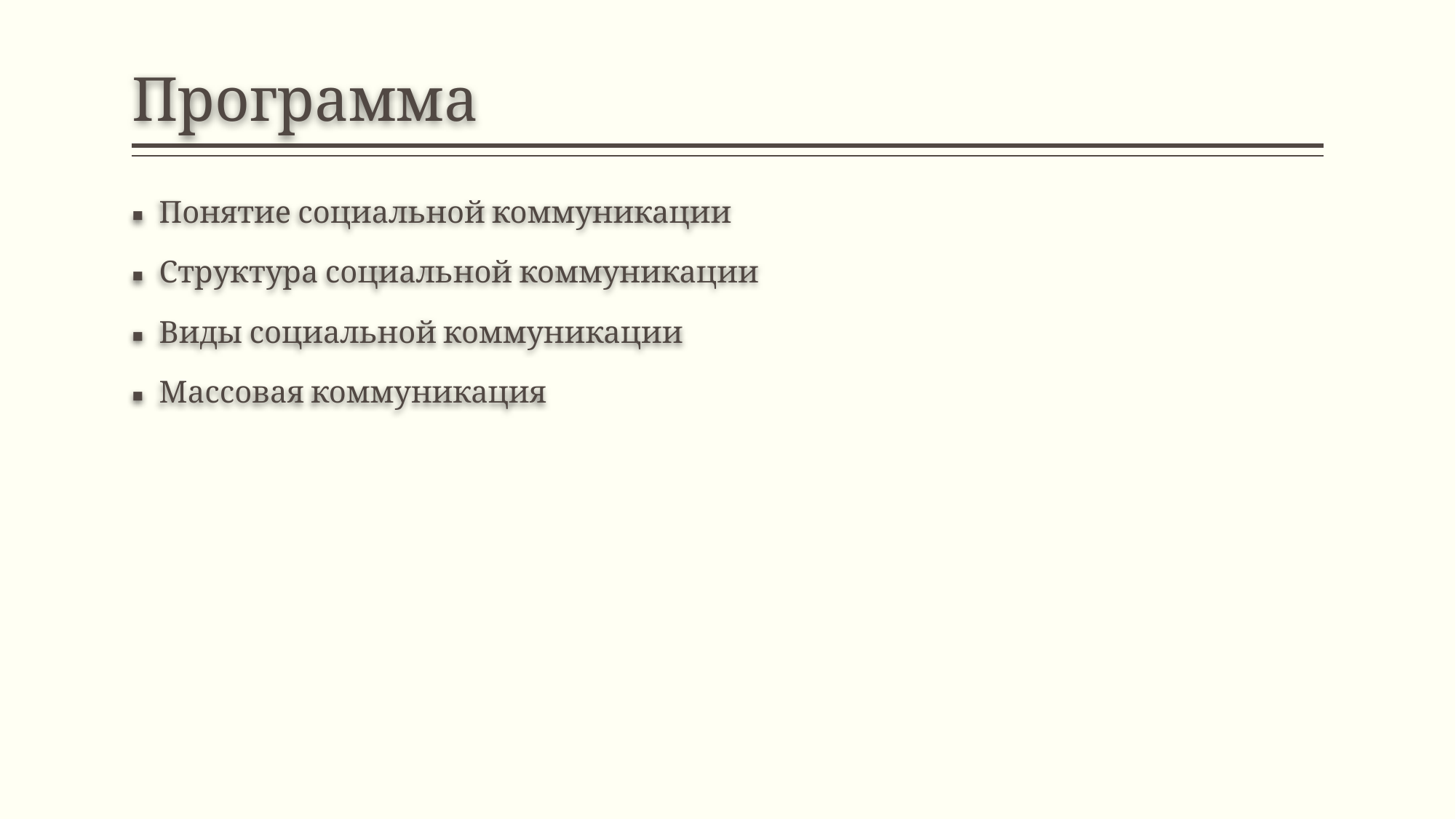

# Программа
Понятие социальной коммуникации
Структура социальной коммуникации
Виды социальной коммуникации
Массовая коммуникация